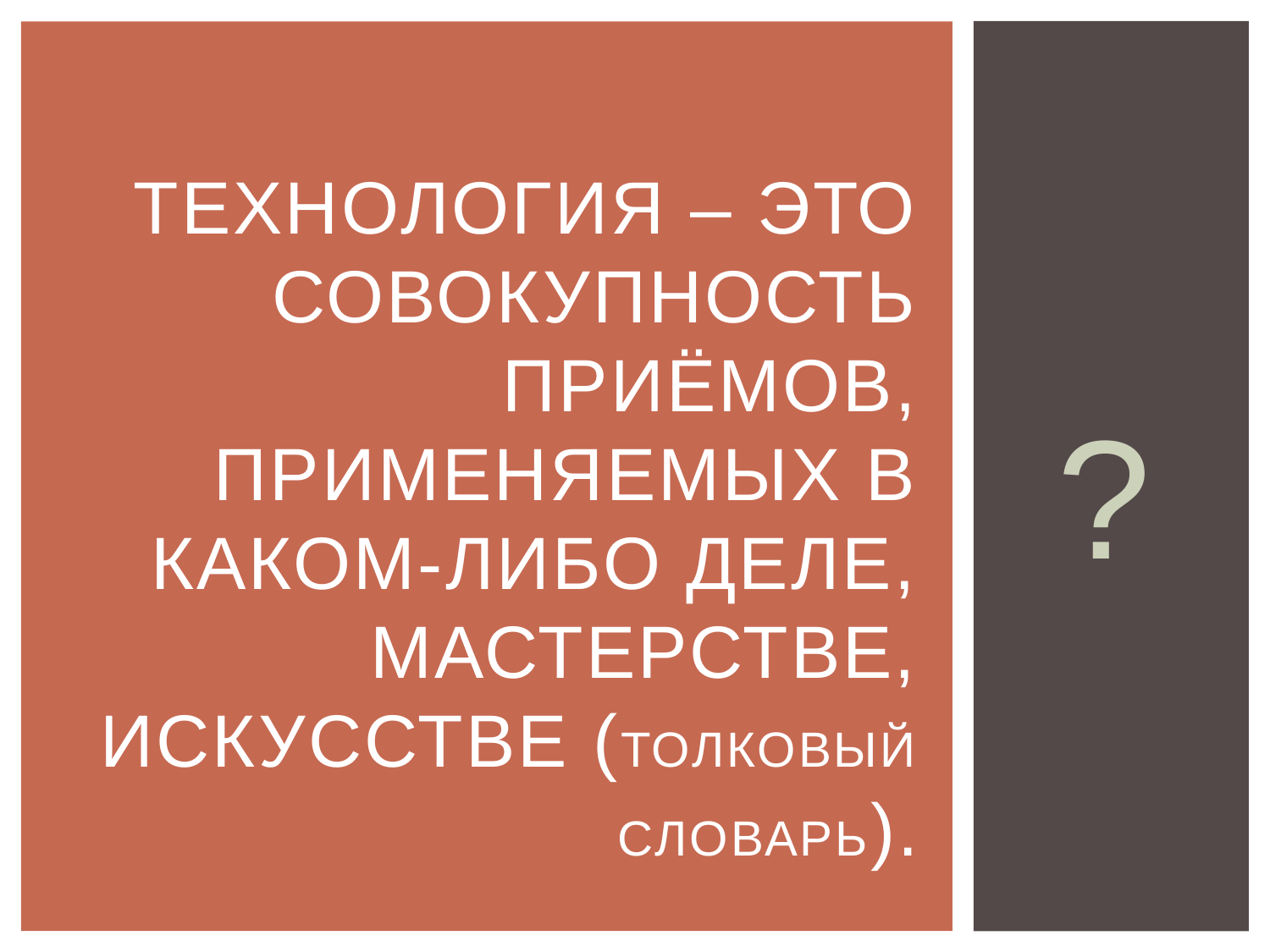

?
# Технология – это совокупность приёмов, применяемых в каком-либо деле, мастерстве, искусстве (толковый словарь).